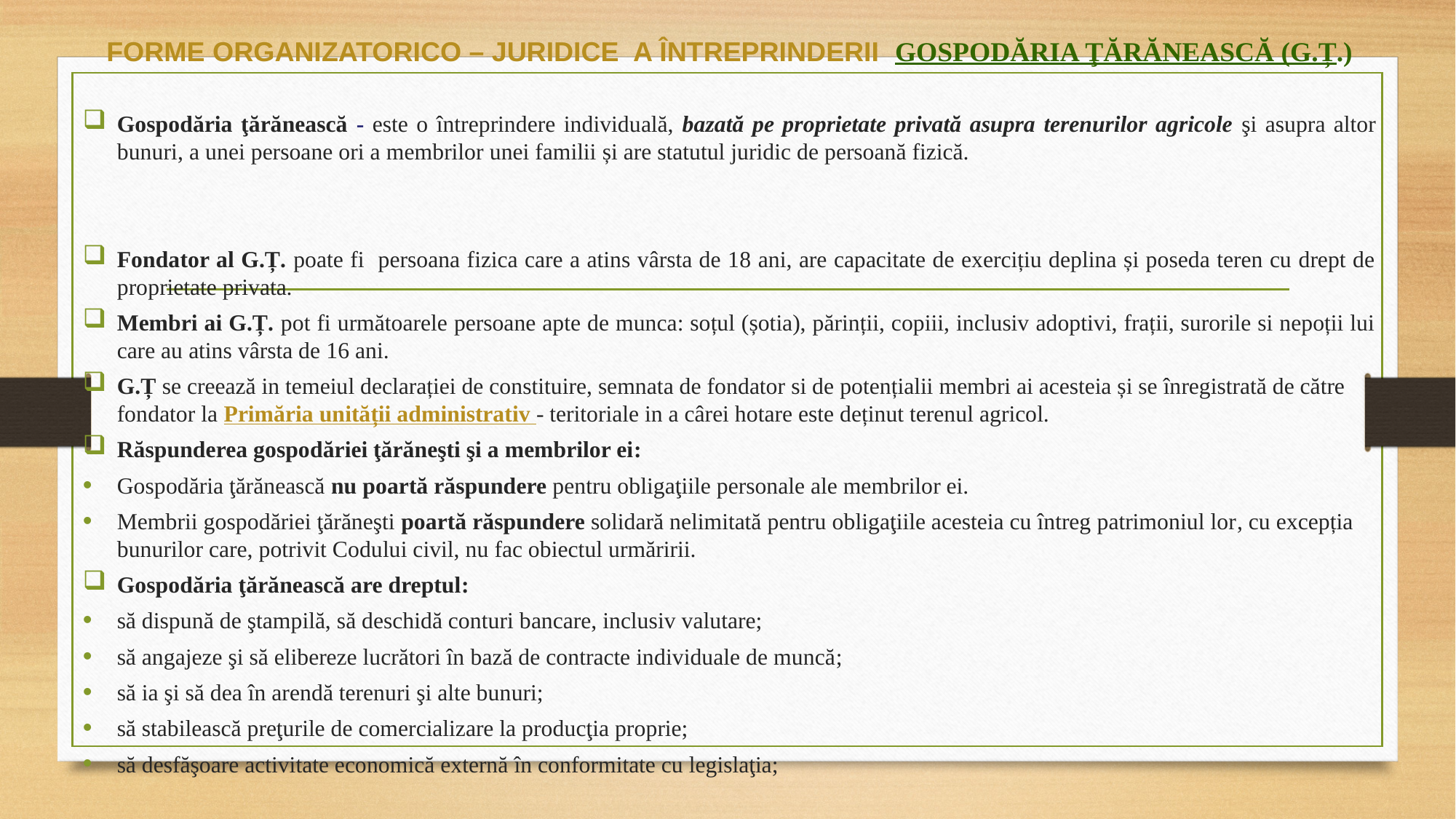

FORME ORGANIZATORICO – JURIDICE  A ÎNTREPRINDERII  GOSPODĂRIA ŢĂRĂNEASCĂ (G.Ț.)

Gospodăria ţărănească - este o întreprindere individuală, bazată pe proprietate privată asupra terenurilor agricole şi asupra altor bunuri, a unei persoane ori a membrilor unei familii și are statutul juridic de persoană fizică.

Fondator al G.Ț. poate fi  persoana fizica care a atins vârsta de 18 ani, are capacitate de exercițiu deplina și poseda teren cu drept de proprietate privata.
Membri ai G.Ț. pot fi următoarele persoane apte de munca: soțul (șotia), părinții, copiii, inclusiv adoptivi, frații, surorile si nepoții lui care au atins vârsta de 16 ani.
G.Ț se creează in temeiul declarației de constituire, semnata de fondator si de potențialii membri ai acesteia și se înregistrată de către fondator la Primăria unității administrativ - teritoriale in a cârei hotare este deținut terenul agricol.
Răspunderea gospodăriei ţărăneşti şi a membrilor ei:
Gospodăria ţărănească nu poartă răspundere pentru obligaţiile personale ale membrilor ei.
Membrii gospodăriei ţărăneşti poartă răspundere solidară nelimitată pentru obligaţiile acesteia cu întreg patrimoniul lor, cu excepția bunurilor care, potrivit Codului civil, nu fac obiectul urmăririi.
Gospodăria ţărănească are dreptul:
să dispună de ştampilă, să deschidă conturi bancare, inclusiv valutare;
să angajeze şi să elibereze lucrători în bază de contracte individuale de muncă;
să ia şi să dea în arendă terenuri şi alte bunuri;
să stabilească preţurile de comercializare la producţia proprie;
să desfăşoare activitate economică externă în conformitate cu legislaţia;